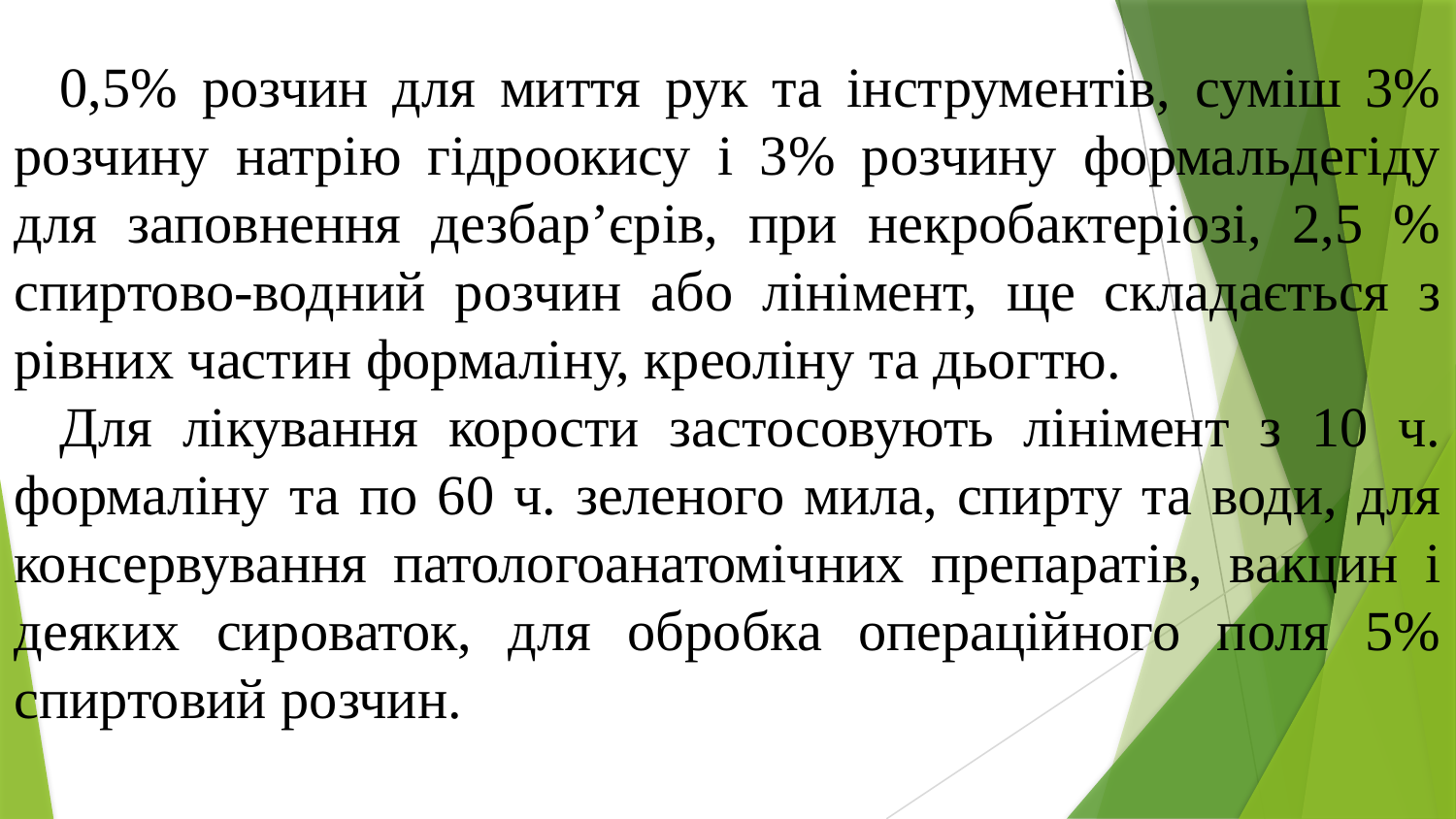

0,5% розчин для миття рук та інструментів, суміш 3% розчину натрію гідроокису і 3% розчину формальдегіду для заповнення дезбар’єрів, при некробактеріозі, 2,5 % спиртово-водний розчин або лінімент, ще складається з рівних частин формаліну, креоліну та дьогтю.
Для лікування корости застосовують лінімент з 10 ч. формаліну та по 60 ч. зеленого мила, спирту та води, для консервування патологоанатомічних препаратів, вакцин і деяких сироваток, для обробка операційного поля 5% спиртовий розчин.